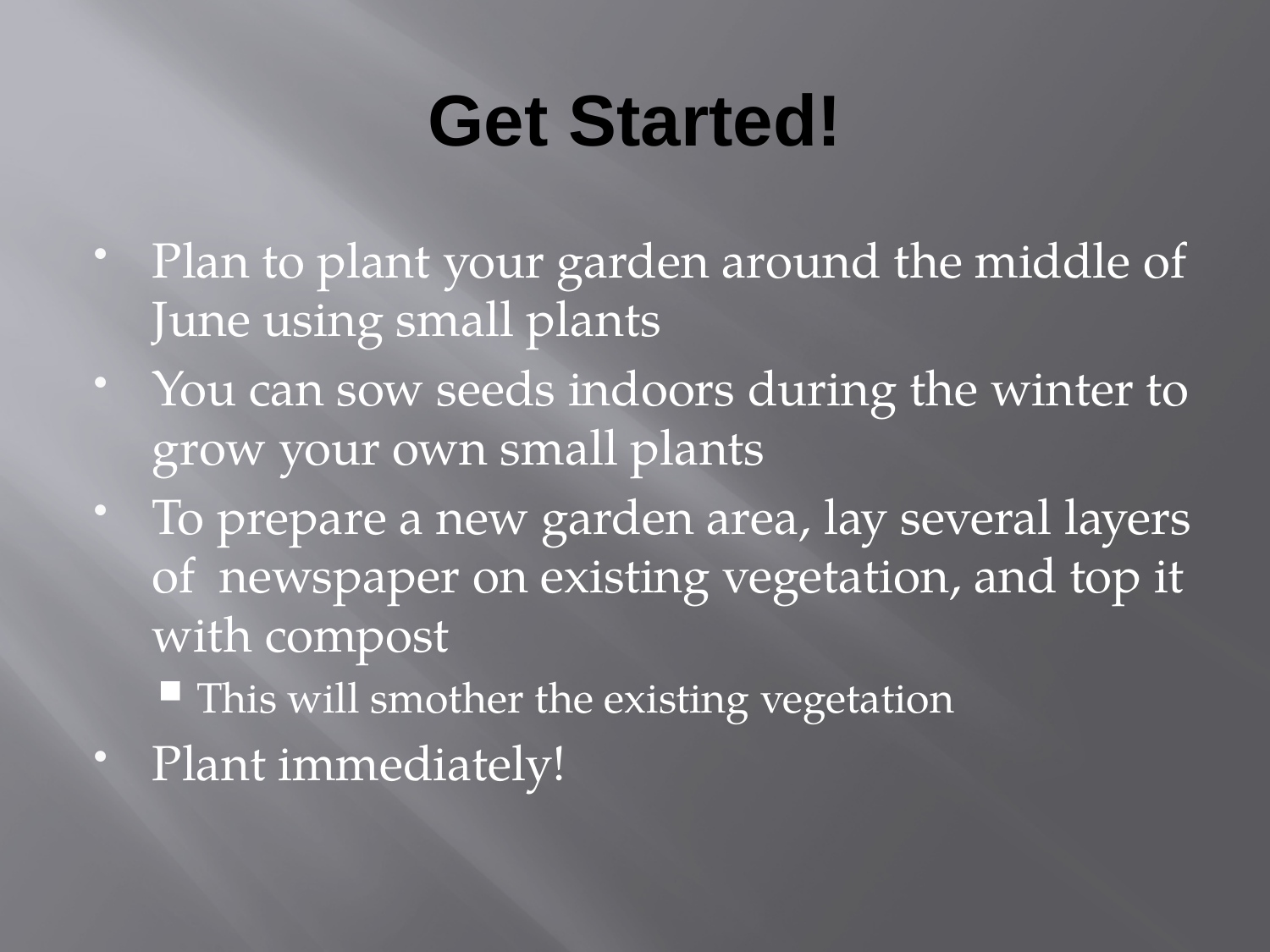

# Get Started!
Plan to plant your garden around the middle of June using small plants
You can sow seeds indoors during the winter to grow your own small plants
To prepare a new garden area, lay several layers of  newspaper on existing vegetation, and top it with compost
This will smother the existing vegetation
Plant immediately!